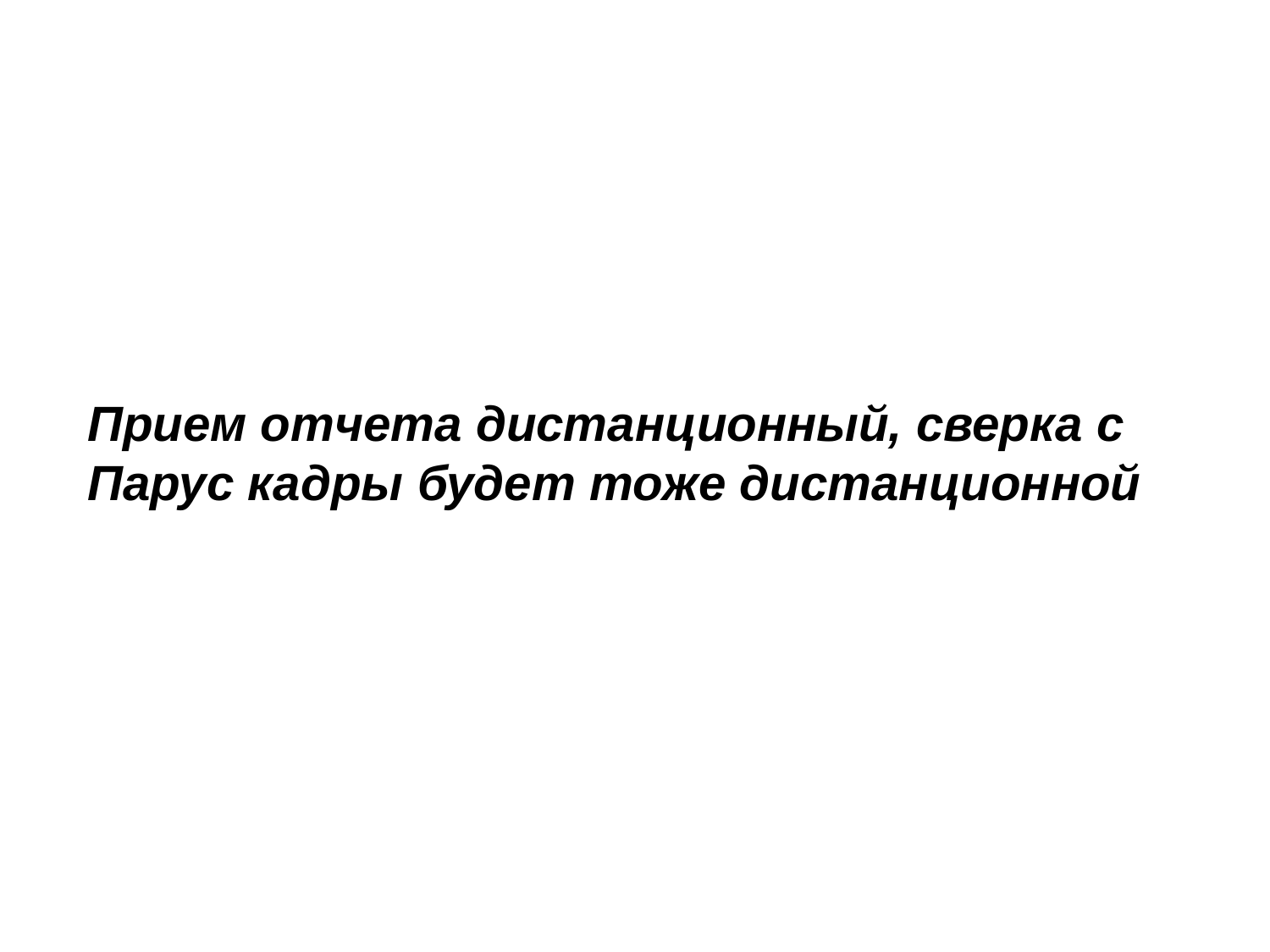

#

Прием отчета дистанционный, сверка с Парус кадры будет тоже дистанционной